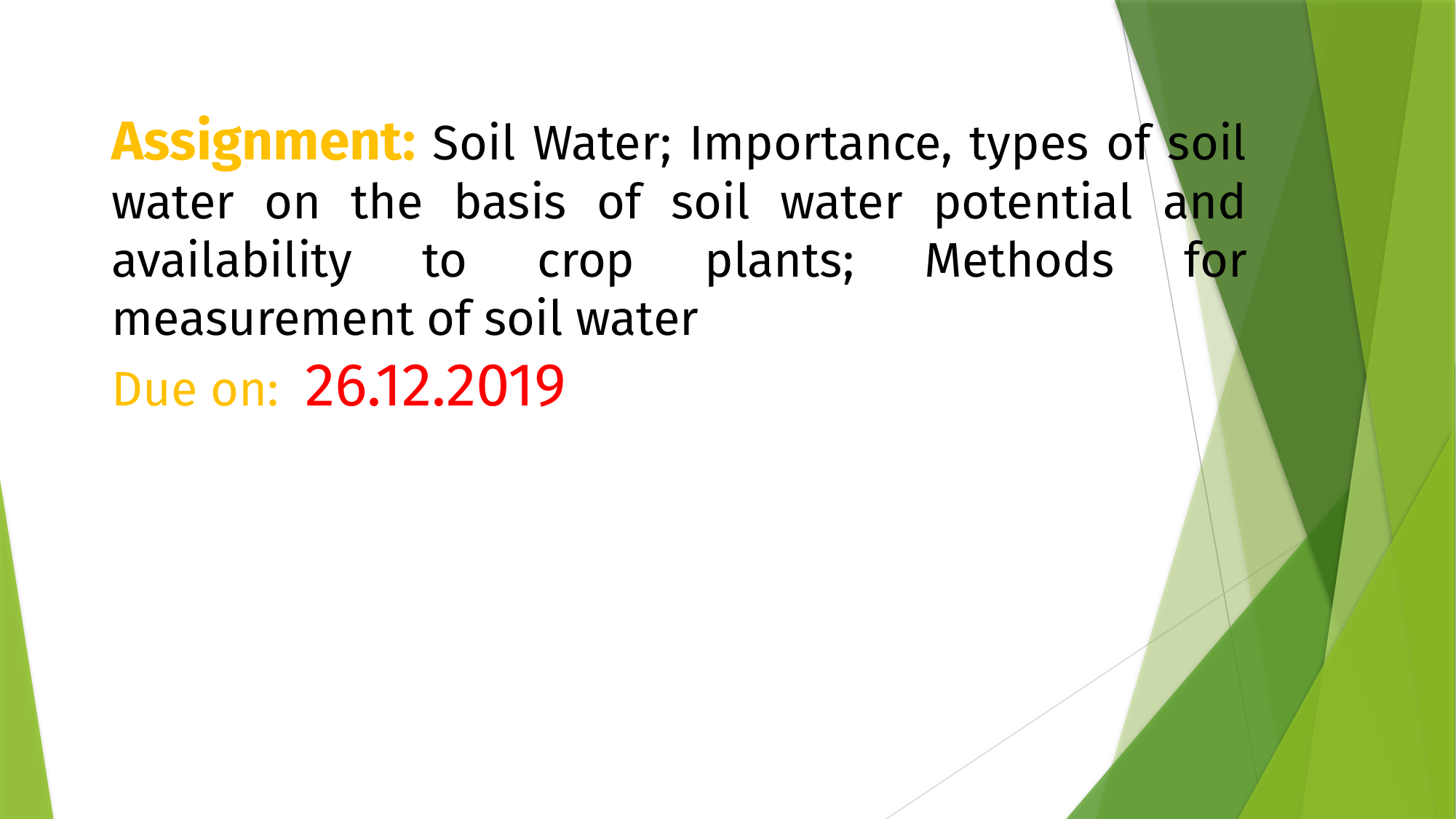

Assignment: Soil Water; Importance, types of soil water on the basis of soil water potential and availability to crop plants; Methods for measurement of soil water
Due on:  26.12.2019